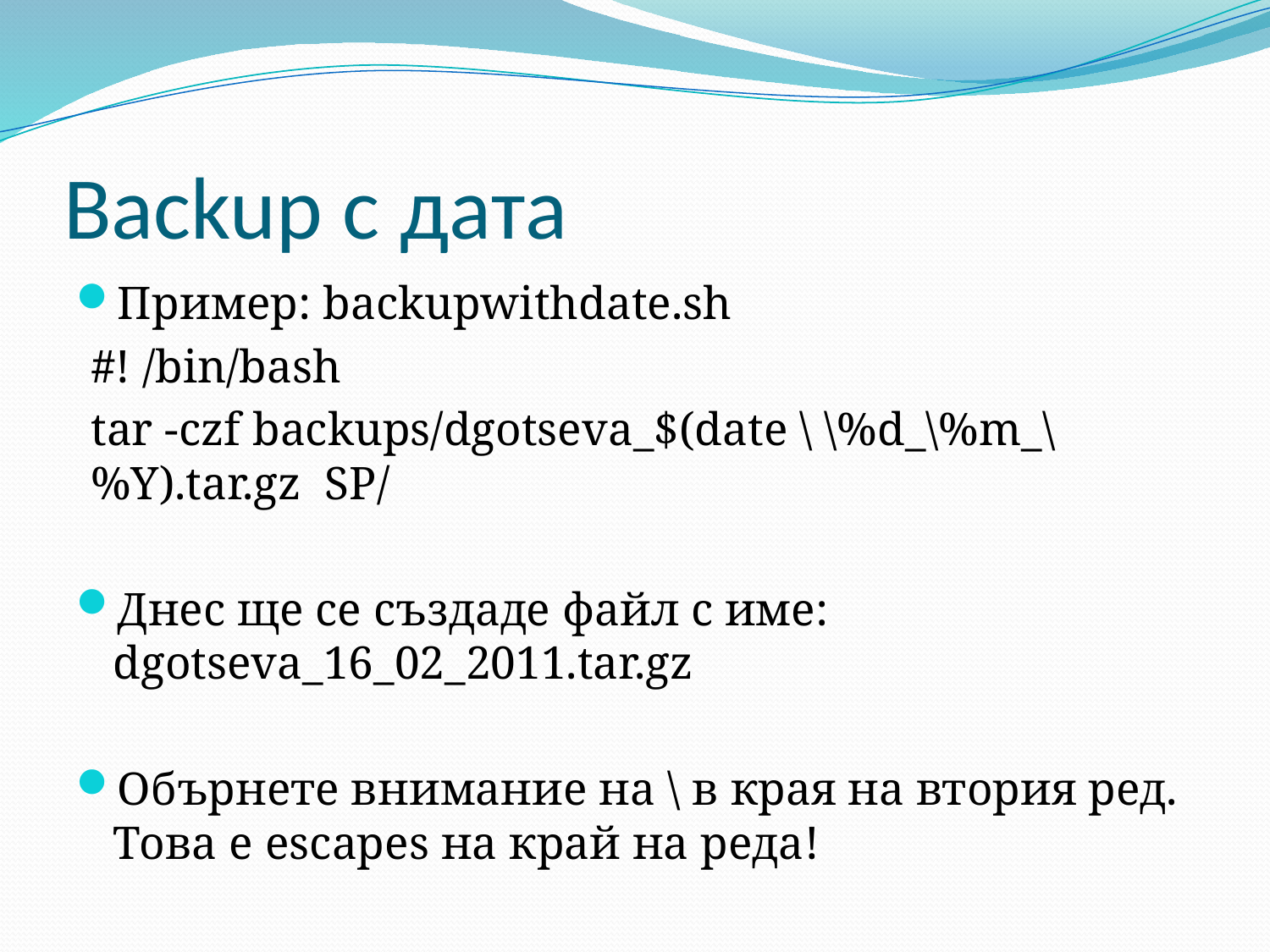

# Backup с дата
Пример: backupwithdate.sh
#! /bin/bash
tar -czf backups/dgotseva_$(date \ \%d_\%m_\%Y).tar.gz  SP/

Днес ще се създаде файл с име: dgotseva_16_02_2011.tar.gz

Обърнете внимание на \ в края на втория ред. Това е escapes на край на реда!